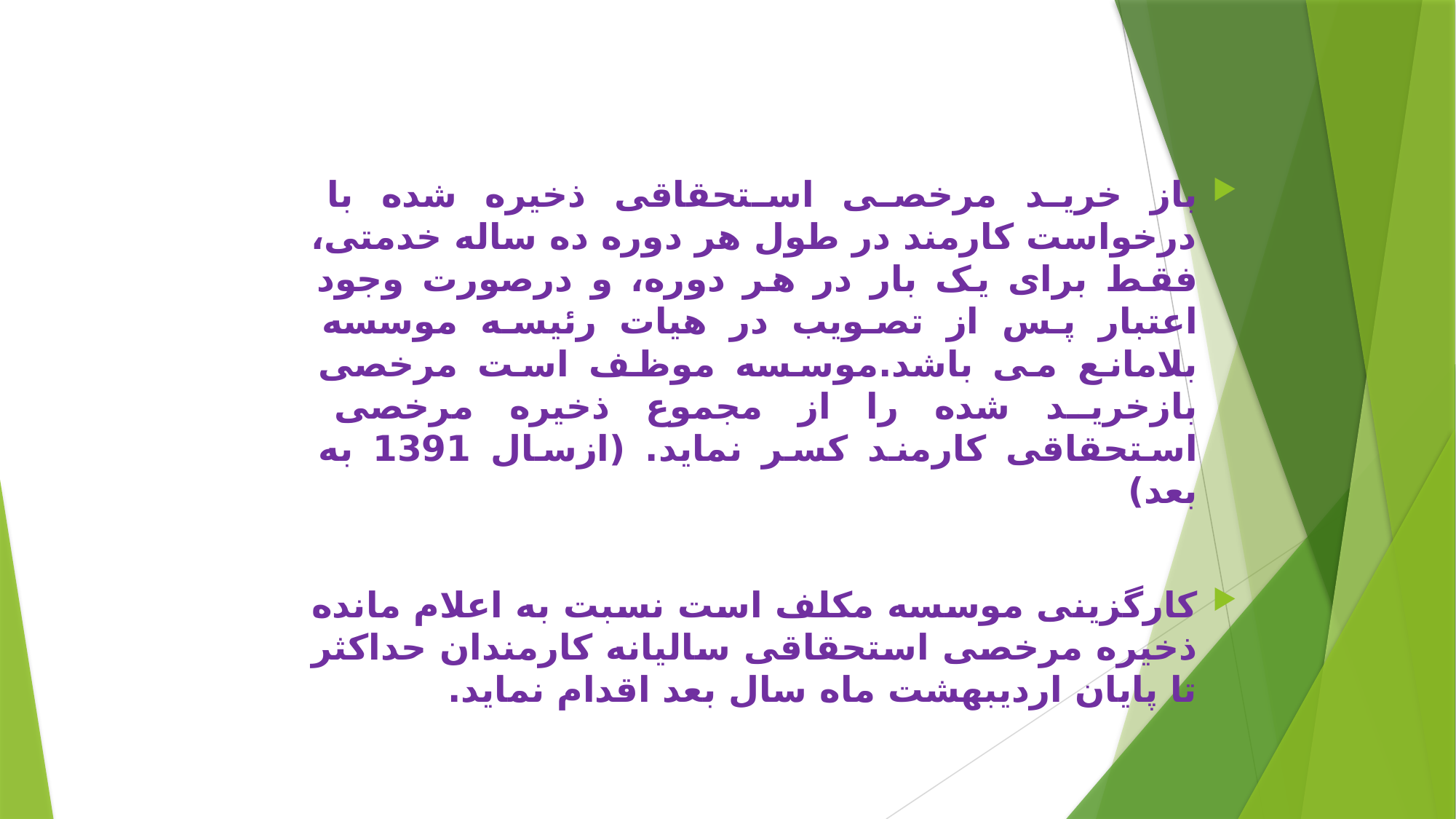

باز خرید مرخصی استحقاقی ذخیره شده با درخواست کارمند در طول هر دوره ده ساله خدمتی، فقط برای یک بار در هر دوره، و درصورت وجود اعتبار پس از تصویب در هیات رئیسه موسسه بلامانع می باشد.موسسه موظف است مرخصی بازخرید شده را از مجموع ذخیره مرخصی استحقاقی کارمند کسر نماید. (ازسال 1391 به بعد)

کارگزینی موسسه مکلف است نسبت به اعلام مانده ذخیره مرخصی استحقاقی سالیانه کارمندان حداکثر تا پایان اردیبهشت ماه سال بعد اقدام نماید.